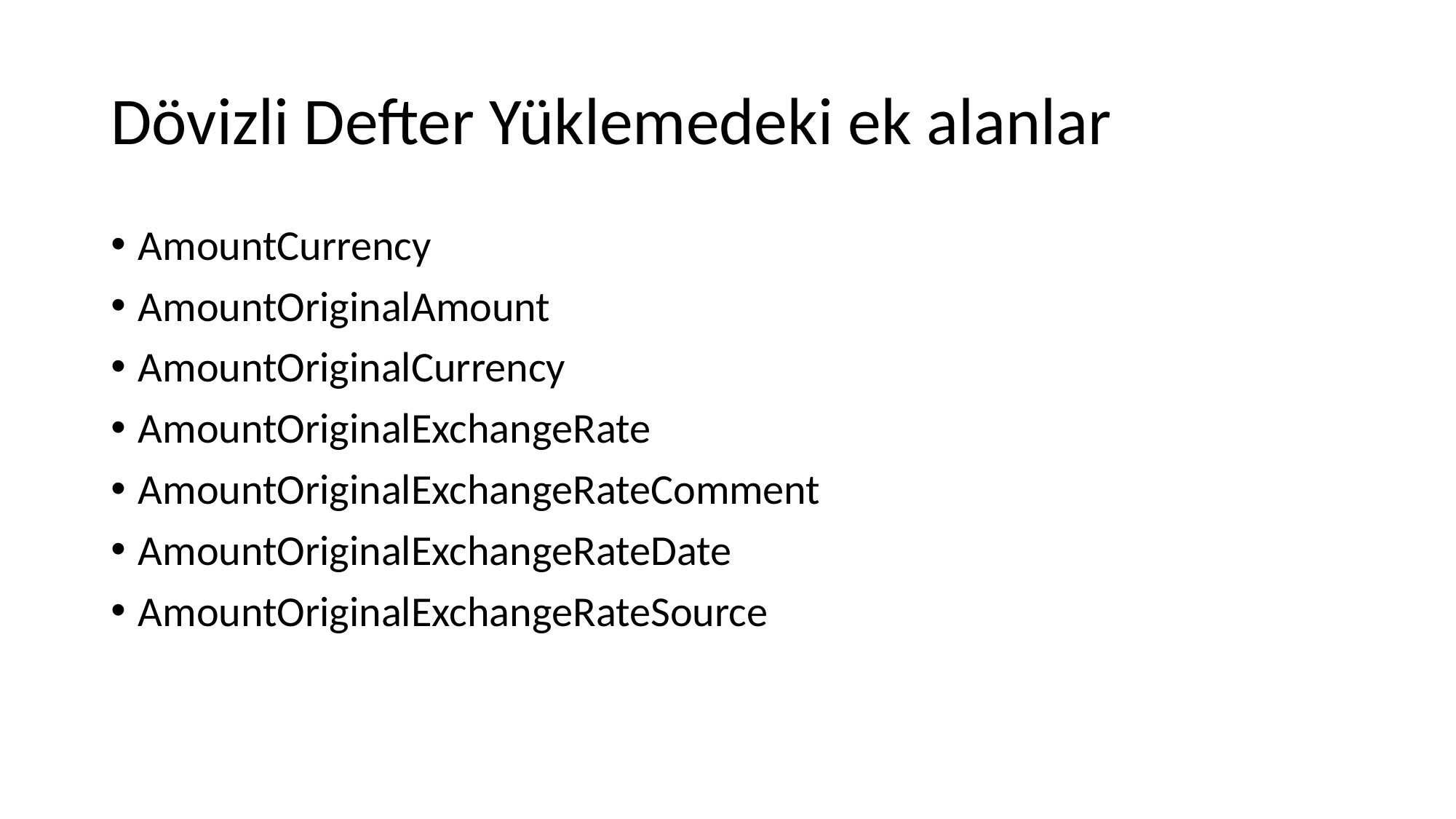

# Dövizli Defter Yüklemedeki ek alanlar
AmountCurrency
AmountOriginalAmount
AmountOriginalCurrency
AmountOriginalExchangeRate
AmountOriginalExchangeRateComment
AmountOriginalExchangeRateDate
AmountOriginalExchangeRateSource